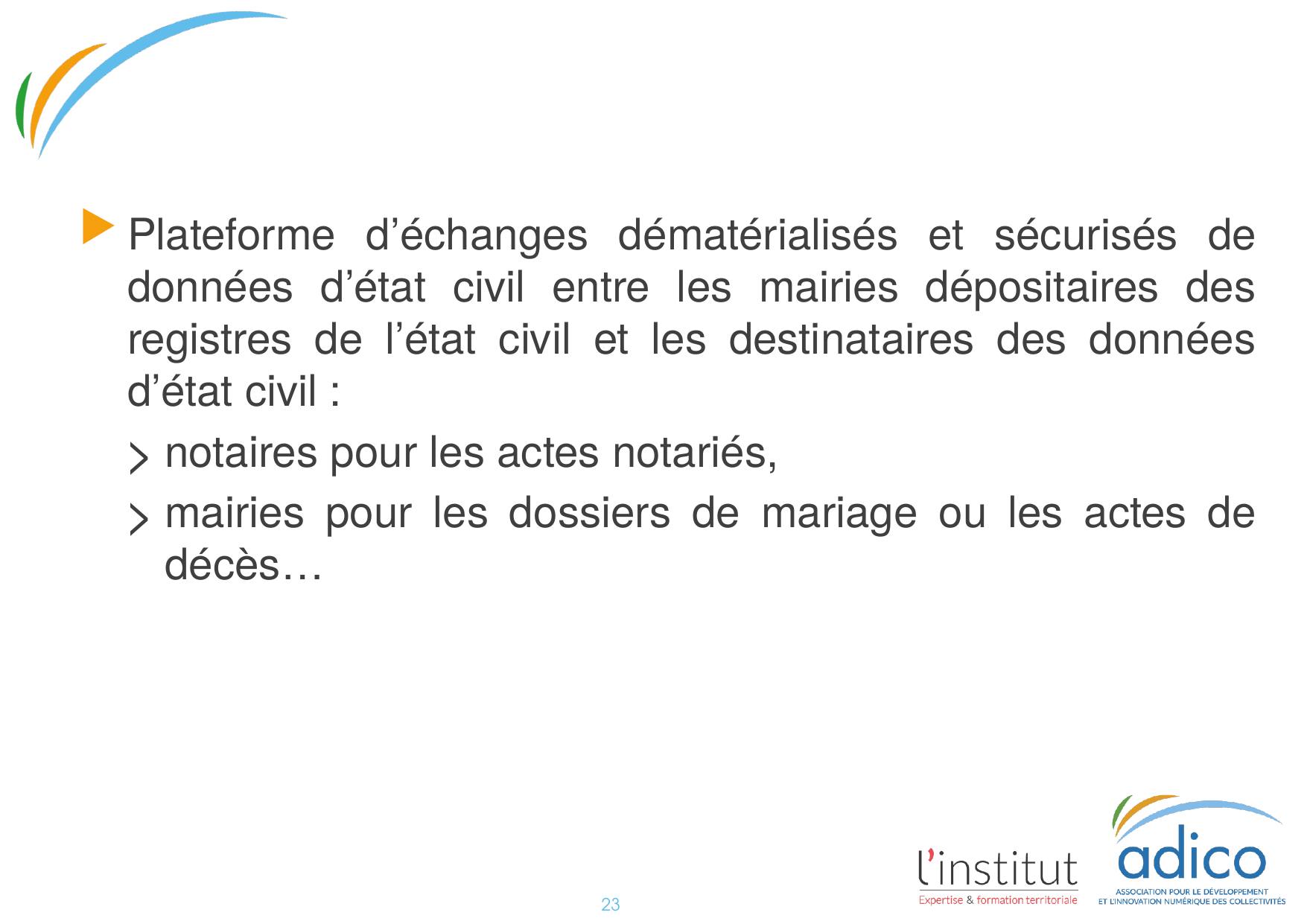

#

Plateforme d’échanges dématérialisés et sécurisés de données d’état civil entre les mairies dépositaires des registres de l’état civil et les destinataires des données d’état civil :
notaires pour les actes notariés,
mairies pour les dossiers de mariage ou les actes de décès…